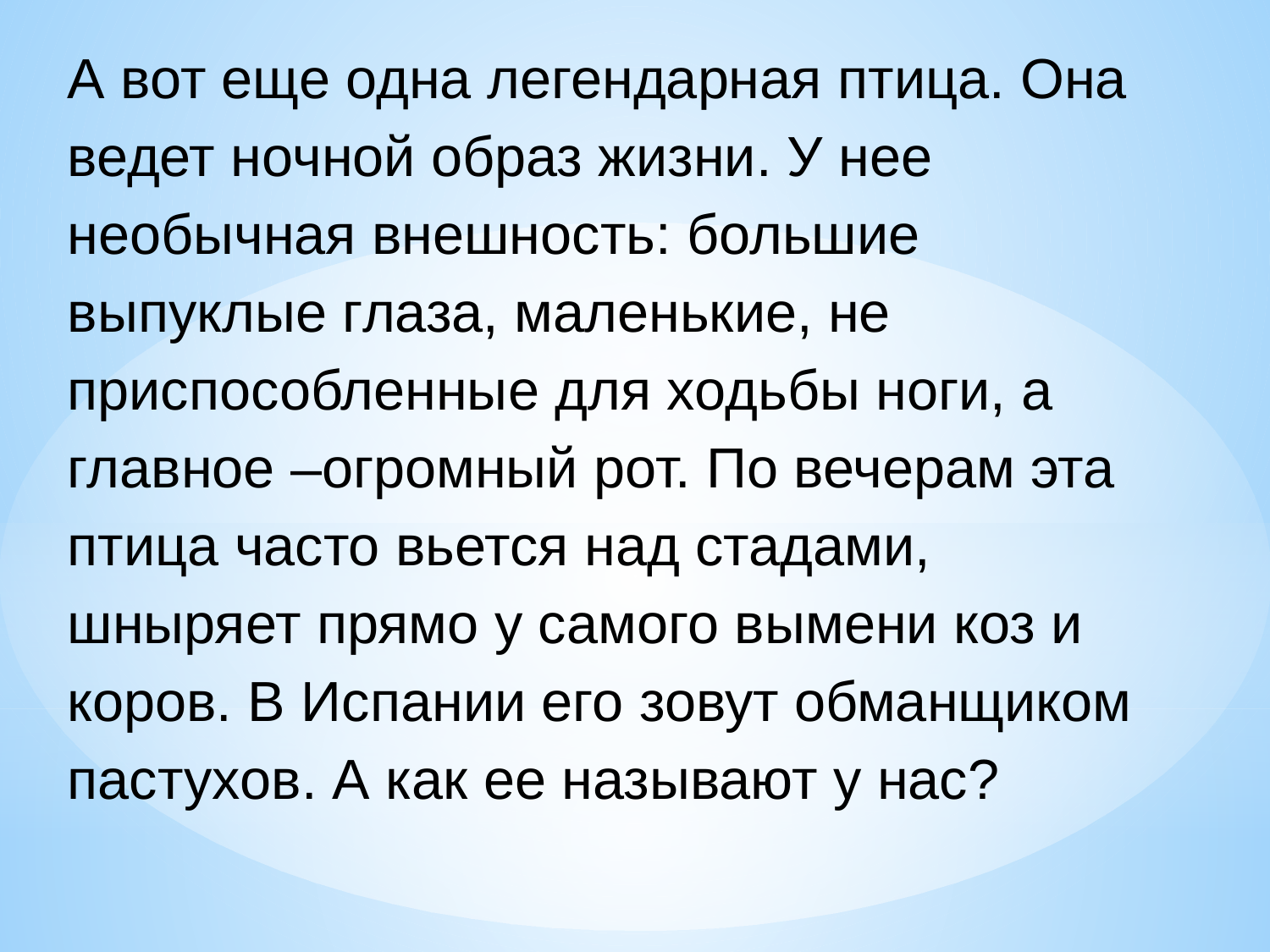

А вот еще одна легендарная птица. Она ведет ночной образ жизни. У нее необычная внешность: большие выпуклые глаза, маленькие, не приспособленные для ходьбы ноги, а главное –огромный рот. По вечерам эта птица часто вьется над стадами, шныряет прямо у самого вымени коз и коров. В Испании его зовут обманщиком пастухов. А как ее называют у нас?